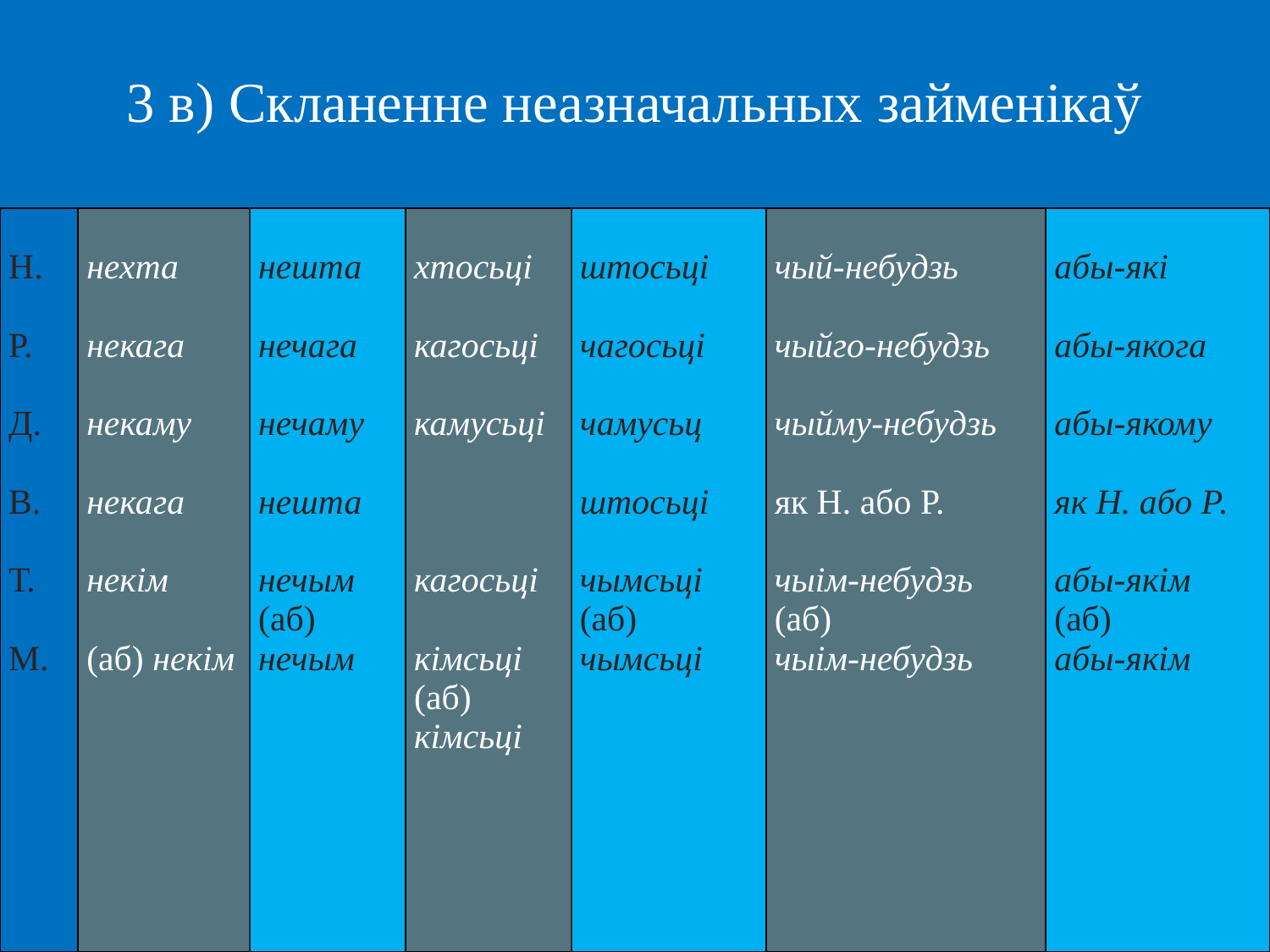

# 3 в) Скланенне неазначальных займенікаў
| Н. Р. Д. В. Т. М. | нехта некага некаму некага некім (аб) некім | нешта нечага нечаму нешта нечым (аб) нечым | хтосьці кагосьці камусьці кагосьці кімсьці (аб) кімсьці | штосьці чагосьці чамусьц штосьці чымсьці (аб) чымсьці | чый-небудзь чыйго-небудзь чыйму-небудзь як Н. або Р. чыім-небудзь (аб) чыім-небудзь | абы-які абы-якога абы-якому як Н. або Р. абы-якім (аб) абы-якім |
| --- | --- | --- | --- | --- | --- | --- |